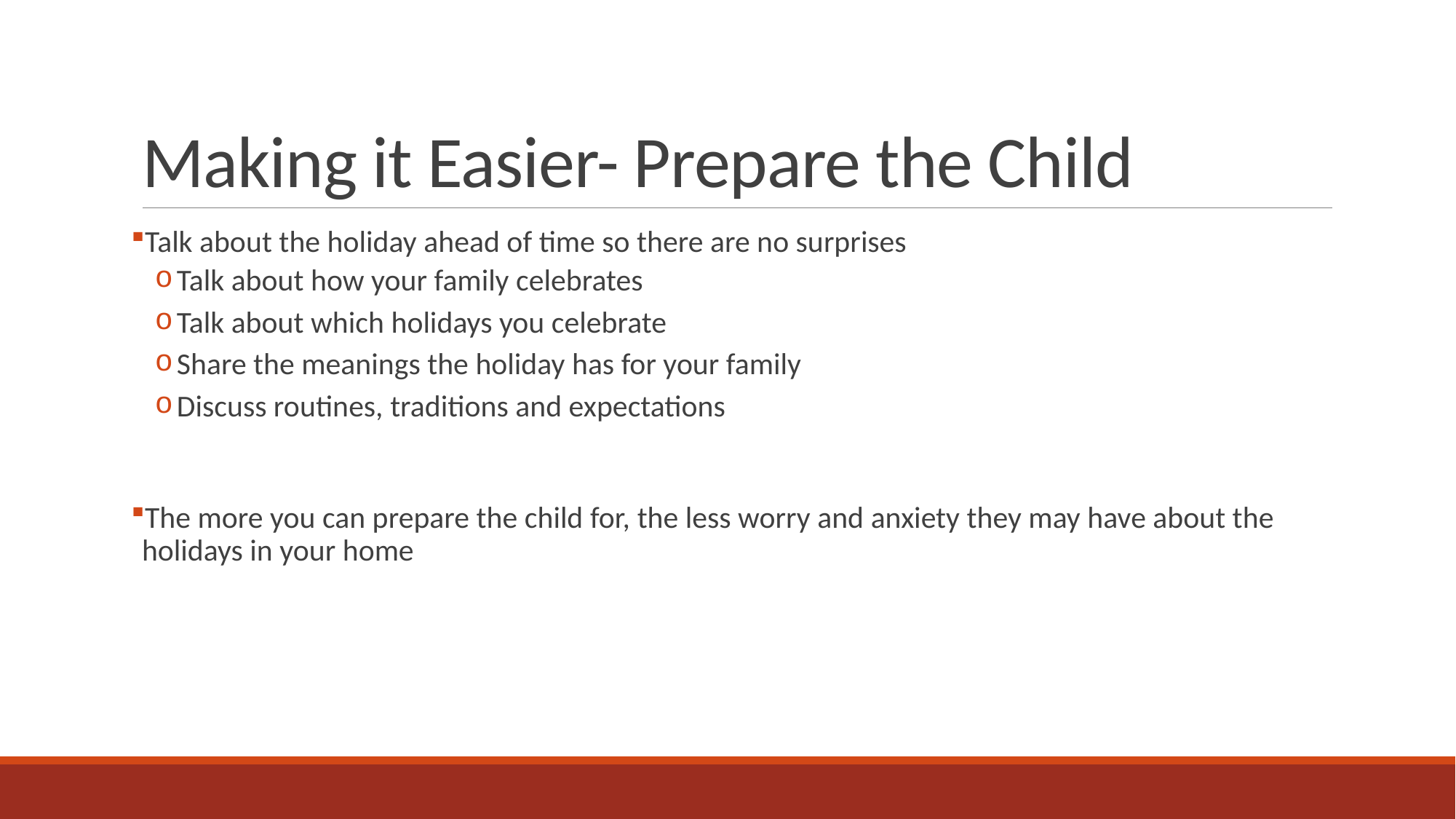

# Making it Easier- Prepare the Child
Talk about the holiday ahead of time so there are no surprises
Talk about how your family celebrates
Talk about which holidays you celebrate
Share the meanings the holiday has for your family
Discuss routines, traditions and expectations

The more you can prepare the child for, the less worry and anxiety they may have about the holidays in your home